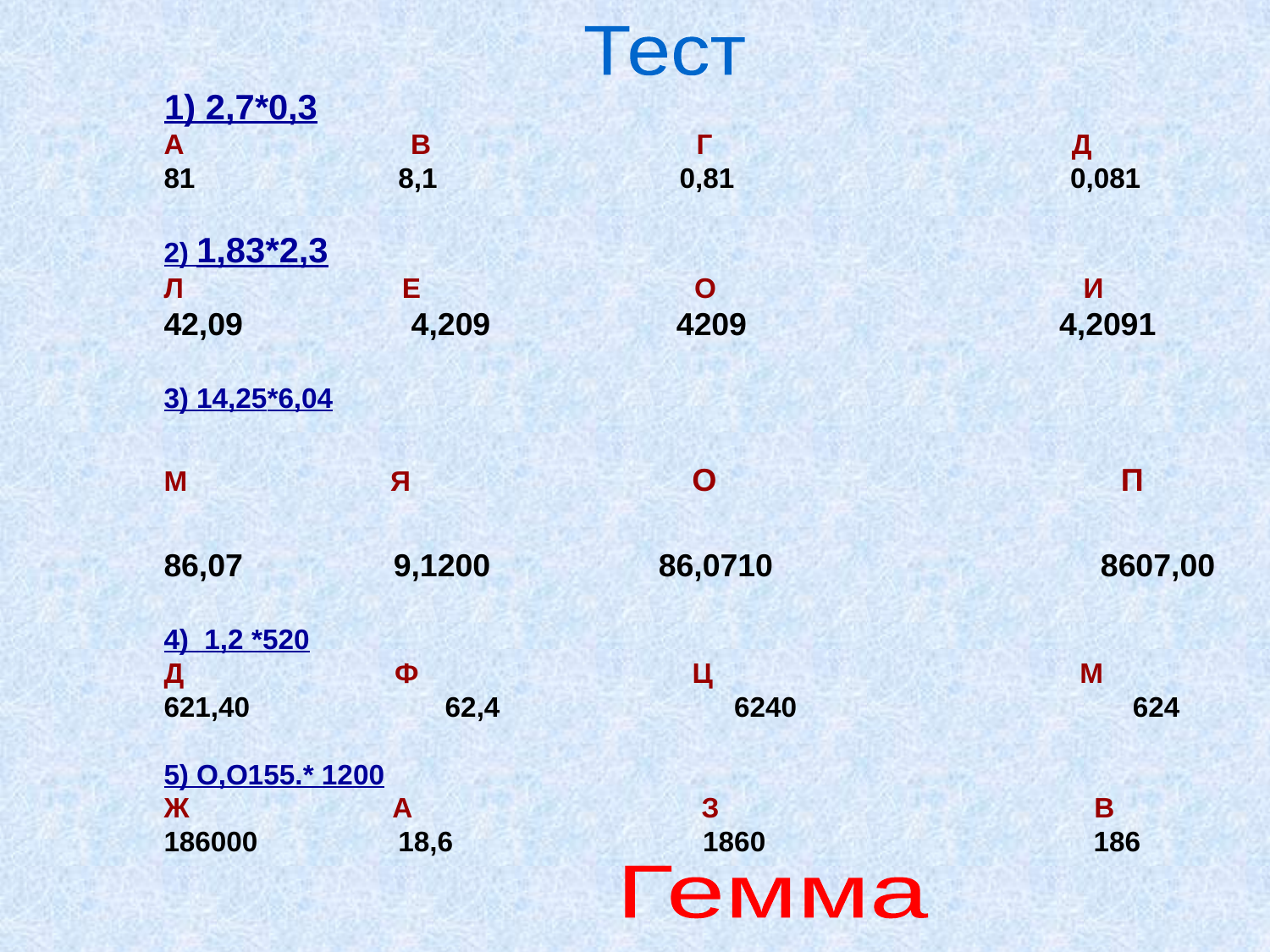

Тест
# 1) 2,7*0,3 А                             В                                  Г                                              Д 81                          8,1                               0,81                                           0,081 2) 1,83*2,3 Л                            Е                                   О                                               И 42,09                   4,209                     4209                                   4,2091 3) 14,25*6,04 М                          Я             О                                            П 86,07                 9,1200                   86,0710                                     8607,00 4)  1,2 *520 Д                           Ф                                   Ц                                               М 621,40                         62,4                              6240                                           624 5) О,О155.* 1200 Ж                          А                                     З                                                В 186000                  18,6                                1860                                          186
Гемма